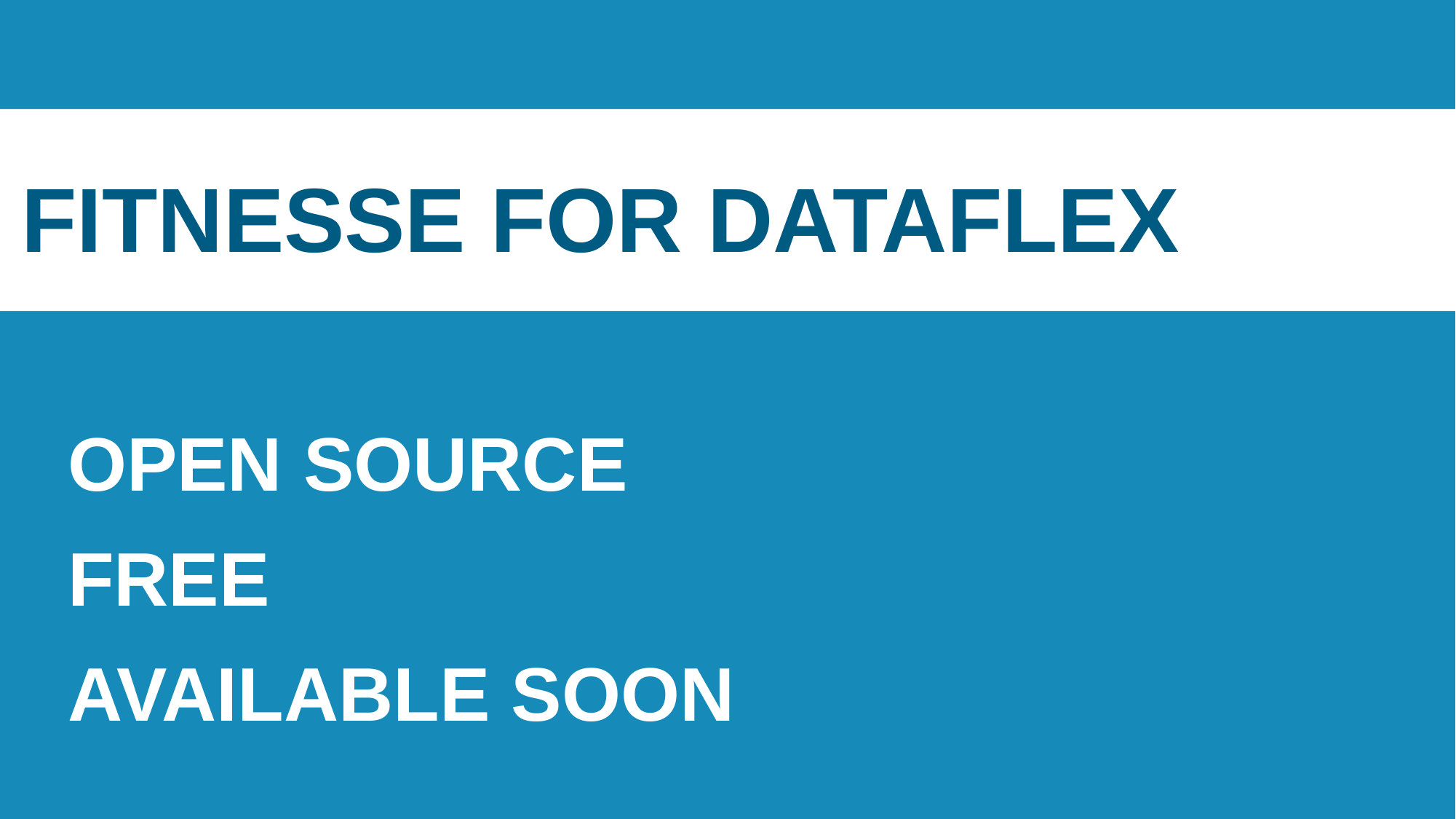

# FITNESSE FOR DATAFLEX
OPEN SOURCE
FREE
AVAILABLE SOON